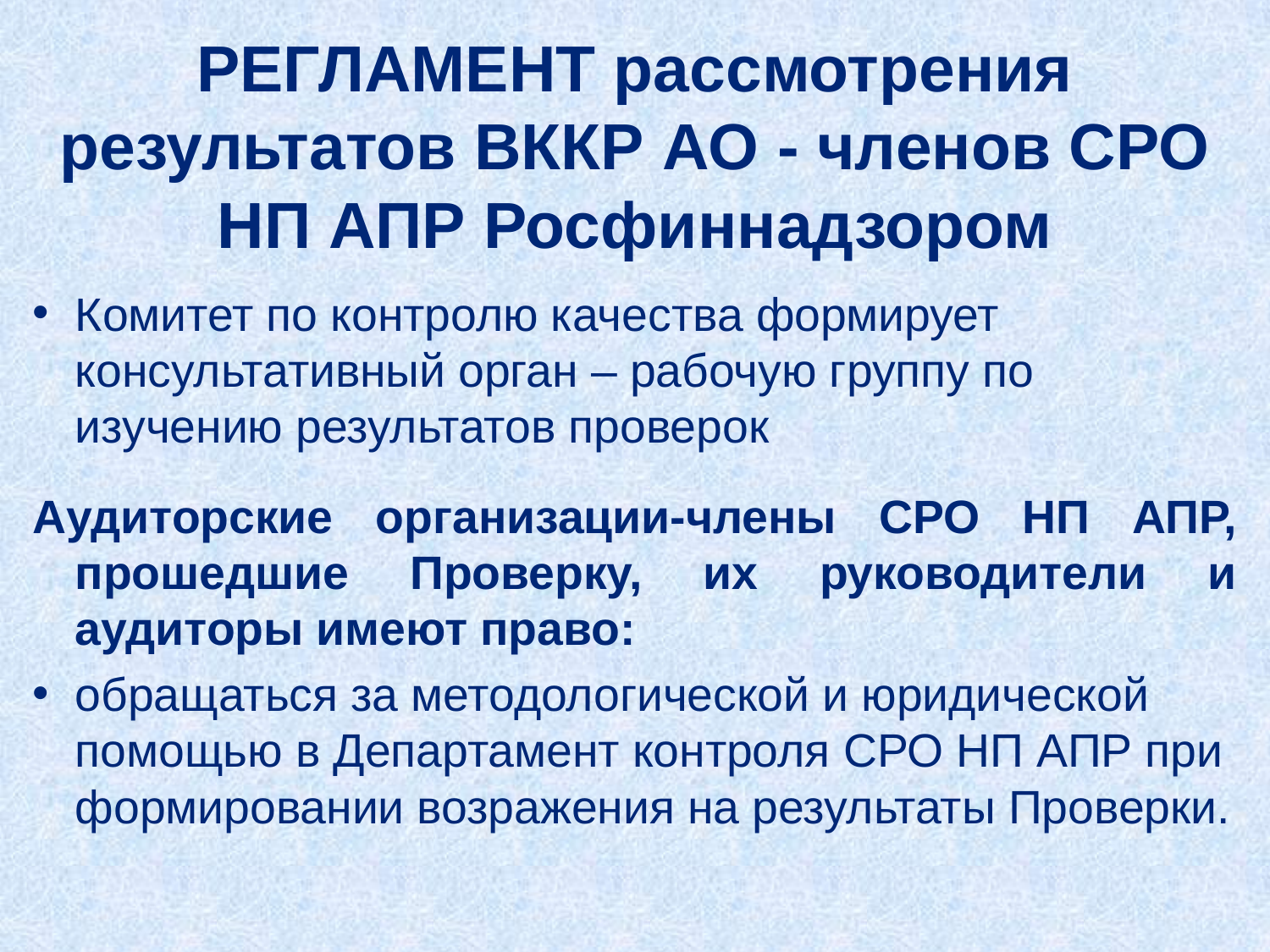

# РЕГЛАМЕНТ рассмотрения результатов ВККР АО - членов СРО НП АПР Росфиннадзором
Комитет по контролю качества формирует консультативный орган – рабочую группу по изучению результатов проверок

Аудиторские организации-члены СРО НП АПР, прошедшие Проверку, их руководители и аудиторы имеют право:
обращаться за методологической и юридической помощью в Департамент контроля СРО НП АПР при формировании возражения на результаты Проверки.